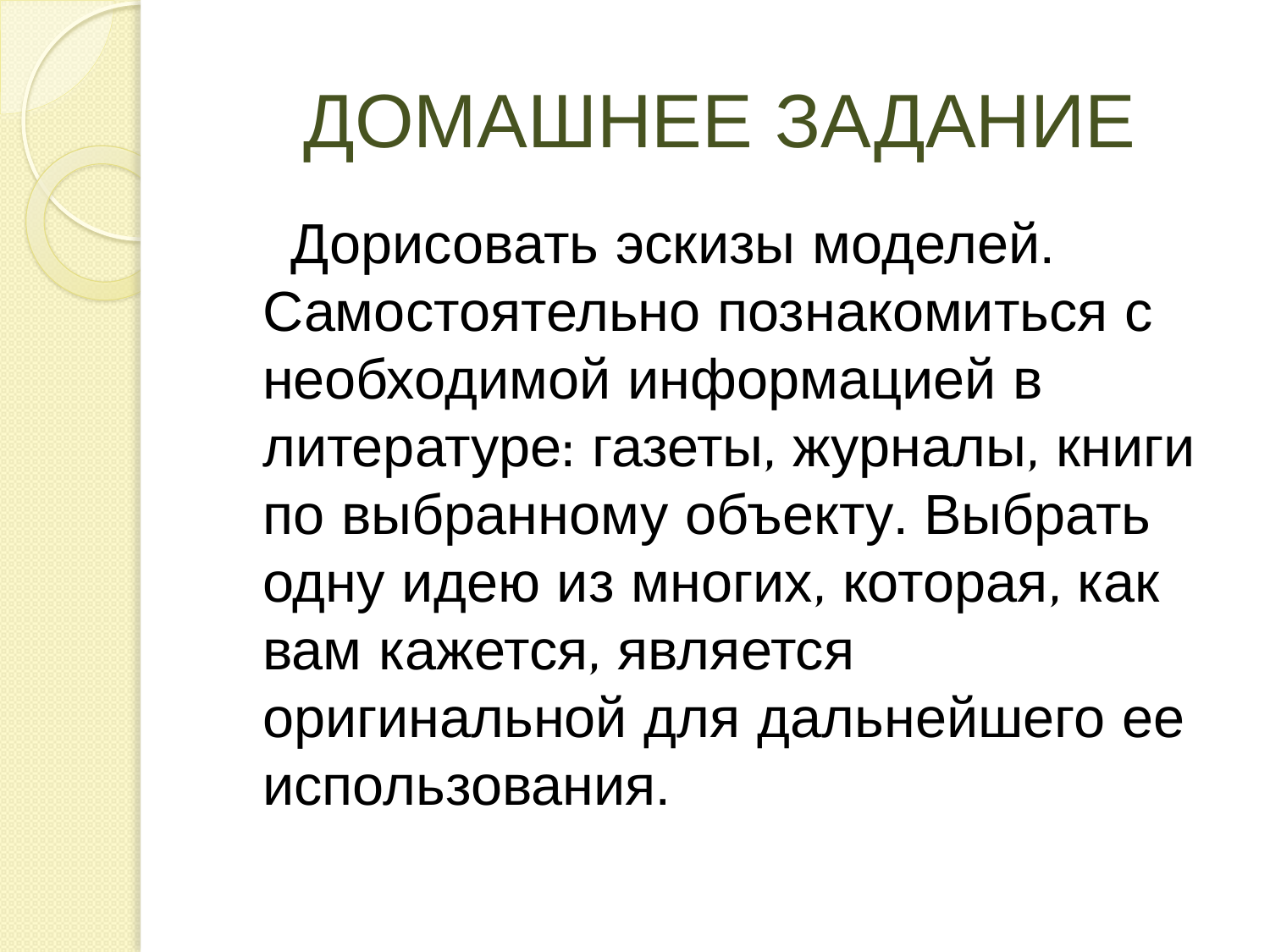

# ДОМАШНЕЕ ЗАДАНИЕ
    Дорисовать эскизы моделей. Самостоятельно познакомиться с необходимой информацией в литературе: газеты, журналы, книги по выбранному объекту. Выбрать одну идею из многих, которая, как вам кажется, является оригинальной для дальнейшего ее использования.